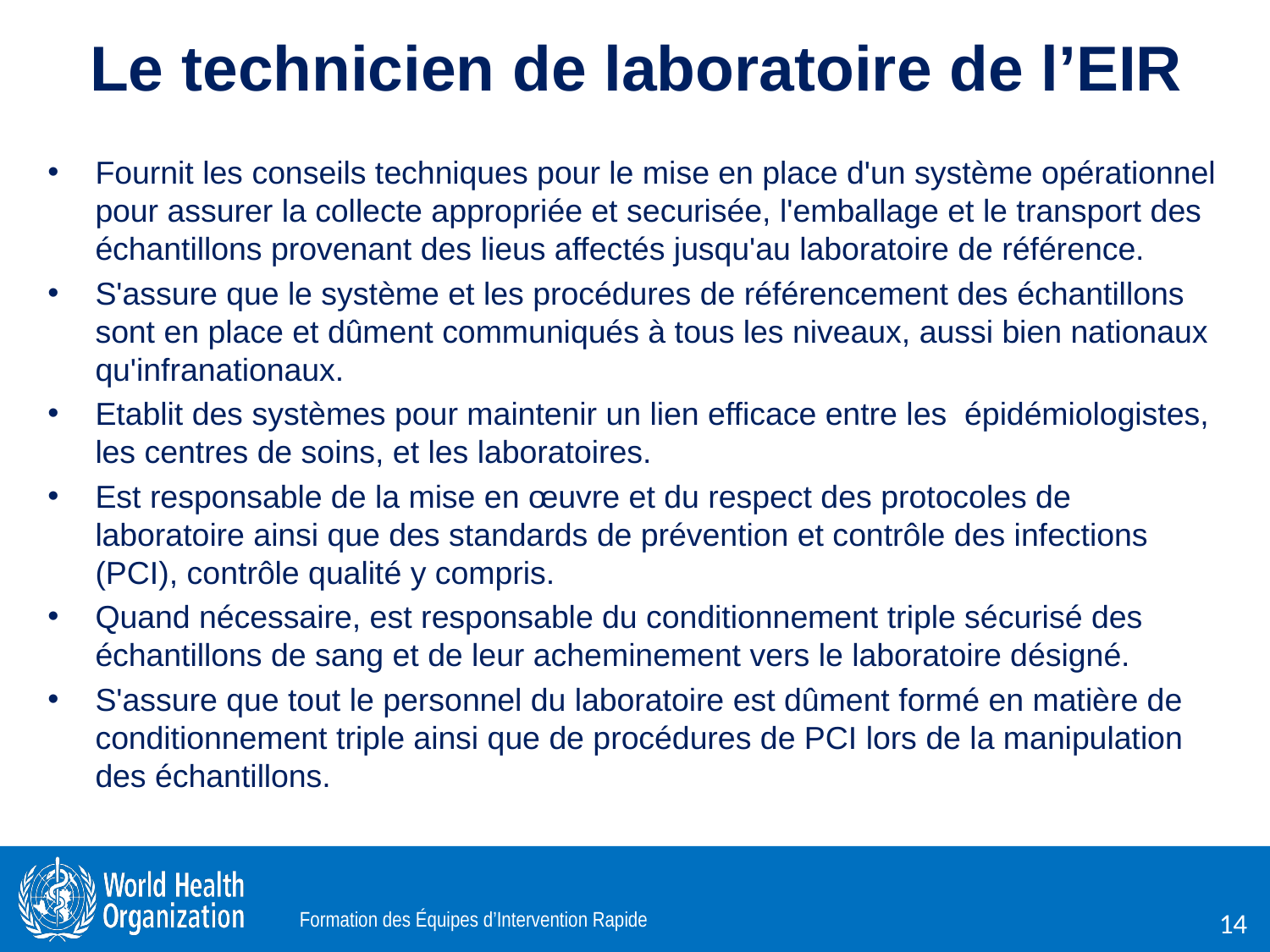

# Le technicien de laboratoire de l’EIR
Fournit les conseils techniques pour le mise en place d'un système opérationnel pour assurer la collecte appropriée et securisée, l'emballage et le transport des échantillons provenant des lieus affectés jusqu'au laboratoire de référence.
S'assure que le système et les procédures de référencement des échantillons sont en place et dûment communiqués à tous les niveaux, aussi bien nationaux qu'infranationaux.
Etablit des systèmes pour maintenir un lien efficace entre les  épidémiologistes, les centres de soins, et les laboratoires.
Est responsable de la mise en œuvre et du respect des protocoles de laboratoire ainsi que des standards de prévention et contrôle des infections (PCI), contrôle qualité y compris.
Quand nécessaire, est responsable du conditionnement triple sécurisé des échantillons de sang et de leur acheminement vers le laboratoire désigné.
S'assure que tout le personnel du laboratoire est dûment formé en matière de conditionnement triple ainsi que de procédures de PCI lors de la manipulation des échantillons.